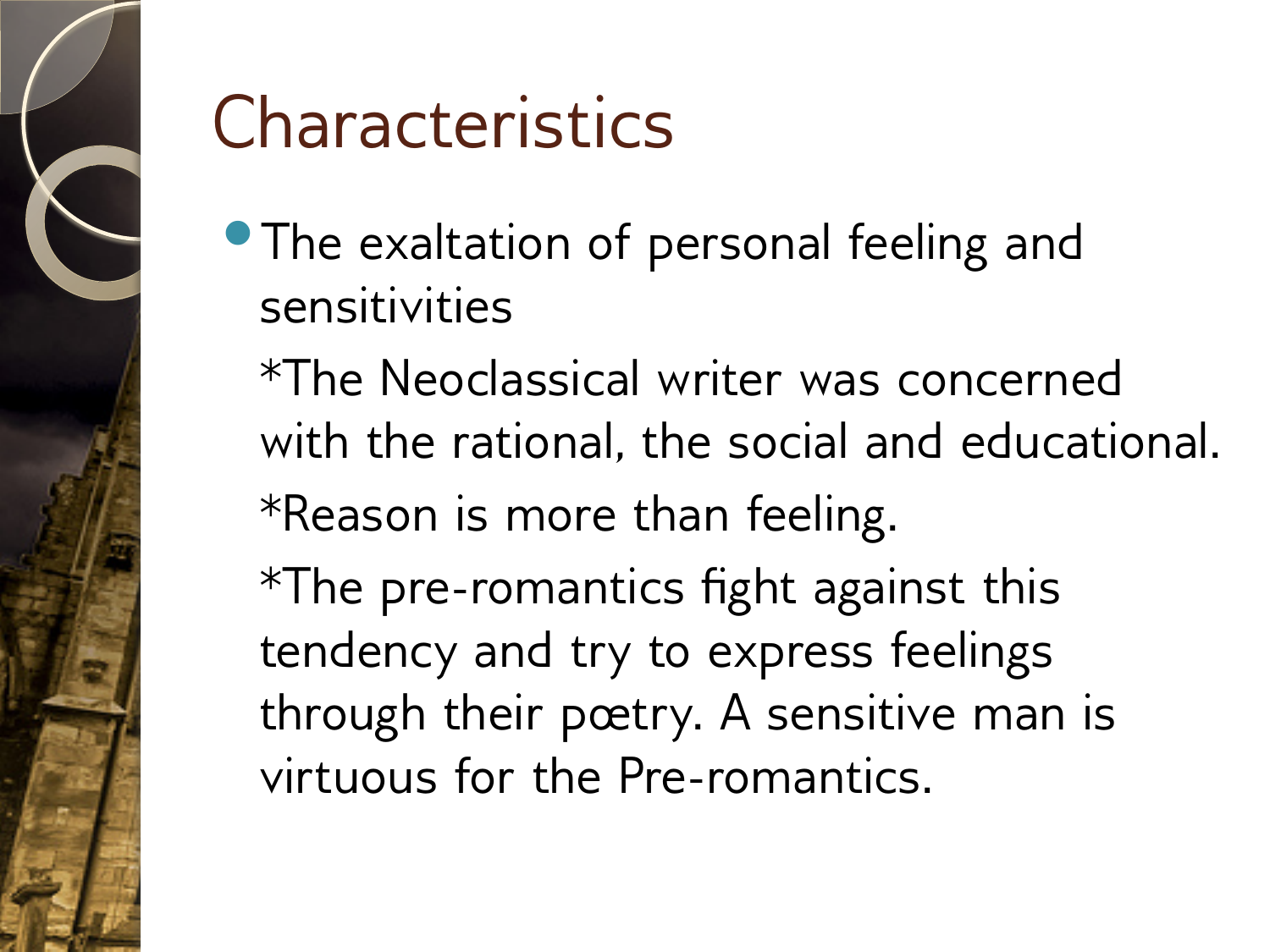

# Characteristics
The exaltation of personal feeling and sensitivities
	*The Neoclassical writer was concerned with the rational, the social and educational.
	*Reason is more than feeling.
	*The pre-romantics fight against this tendency and try to express feelings through their poetry. A sensitive man is virtuous for the Pre-romantics.